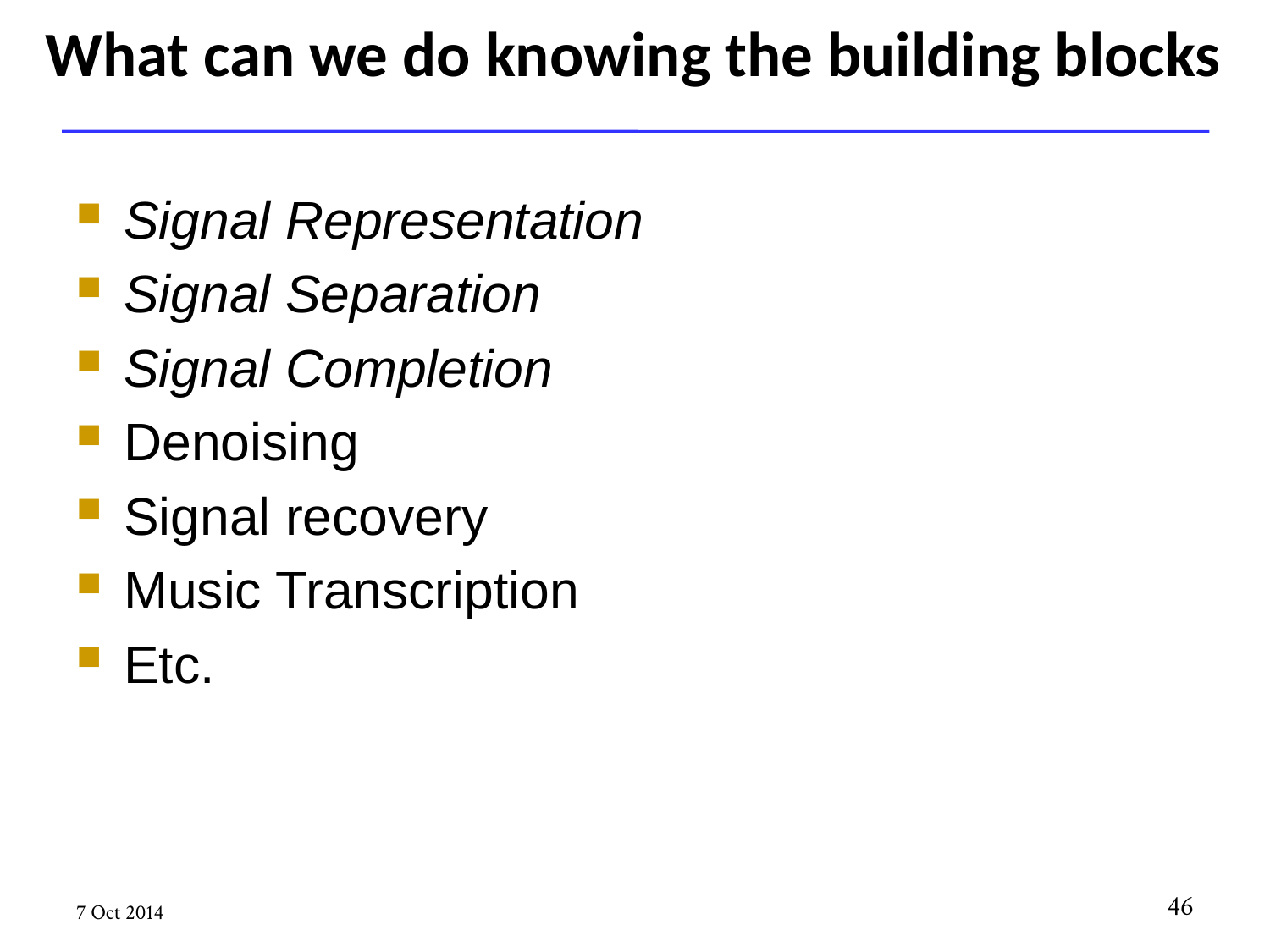

# What can we do knowing the building blocks
Signal Representation
Signal Separation
Signal Completion
Denoising
Signal recovery
Music Transcription
Etc.

7 Oct 2014
46